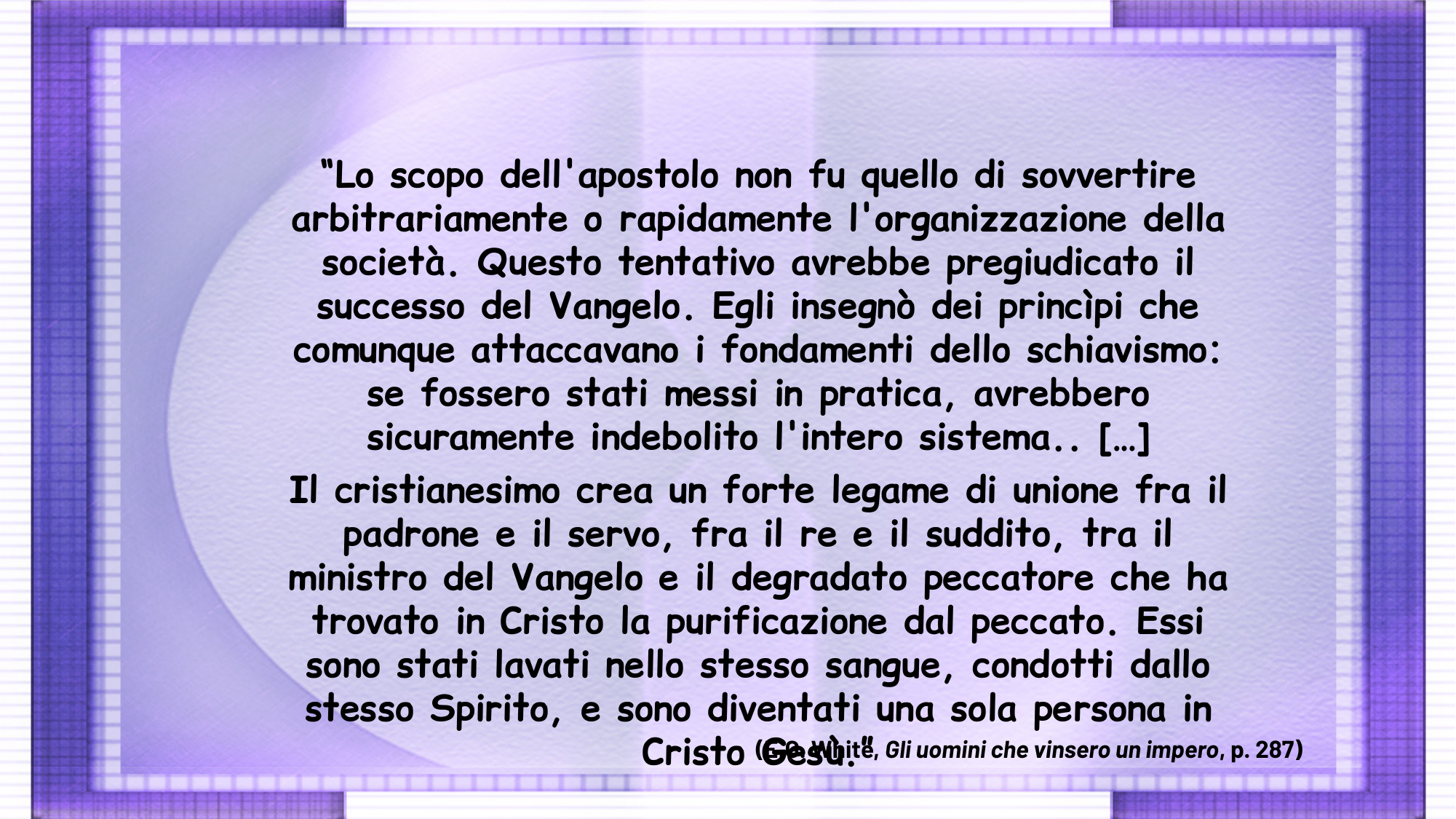

“Lo scopo dell'apostolo non fu quello di sovvertire arbitrariamente o rapidamente l'organizzazione della società. Questo tentativo avrebbe pregiudicato il successo del Vangelo. Egli insegnò dei princìpi che comunque attaccavano i fondamenti dello schiavismo: se fossero stati messi in pratica, avrebbero sicuramente indebolito l'intero sistema.. […]
Il cristianesimo crea un forte legame di unione fra il padrone e il servo, fra il re e il suddito, tra il ministro del Vangelo e il degradato peccatore che ha trovato in Cristo la purificazione dal peccato. Essi sono stati lavati nello stesso sangue, condotti dallo stesso Spirito, e sono diventati una sola persona in Cristo Gesù.”
(E.G. White, Gli uomini che vinsero un impero, p. 287)